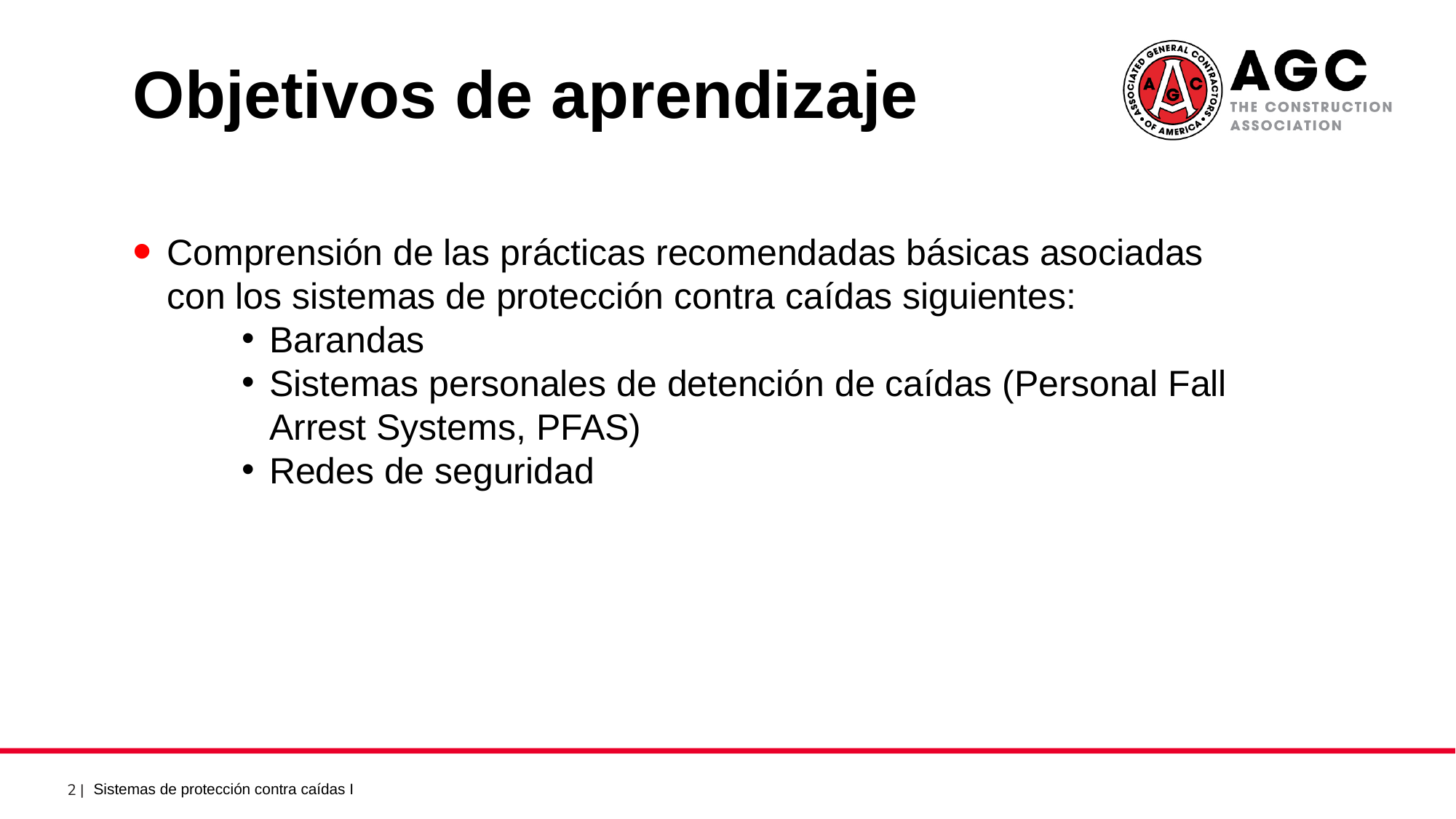

Objetivos de aprendizaje
Comprensión de las prácticas recomendadas básicas asociadas con los sistemas de protección contra caídas siguientes:
Barandas
Sistemas personales de detención de caídas (Personal Fall Arrest Systems, PFAS)
Redes de seguridad
Sistemas de protección contra caídas I